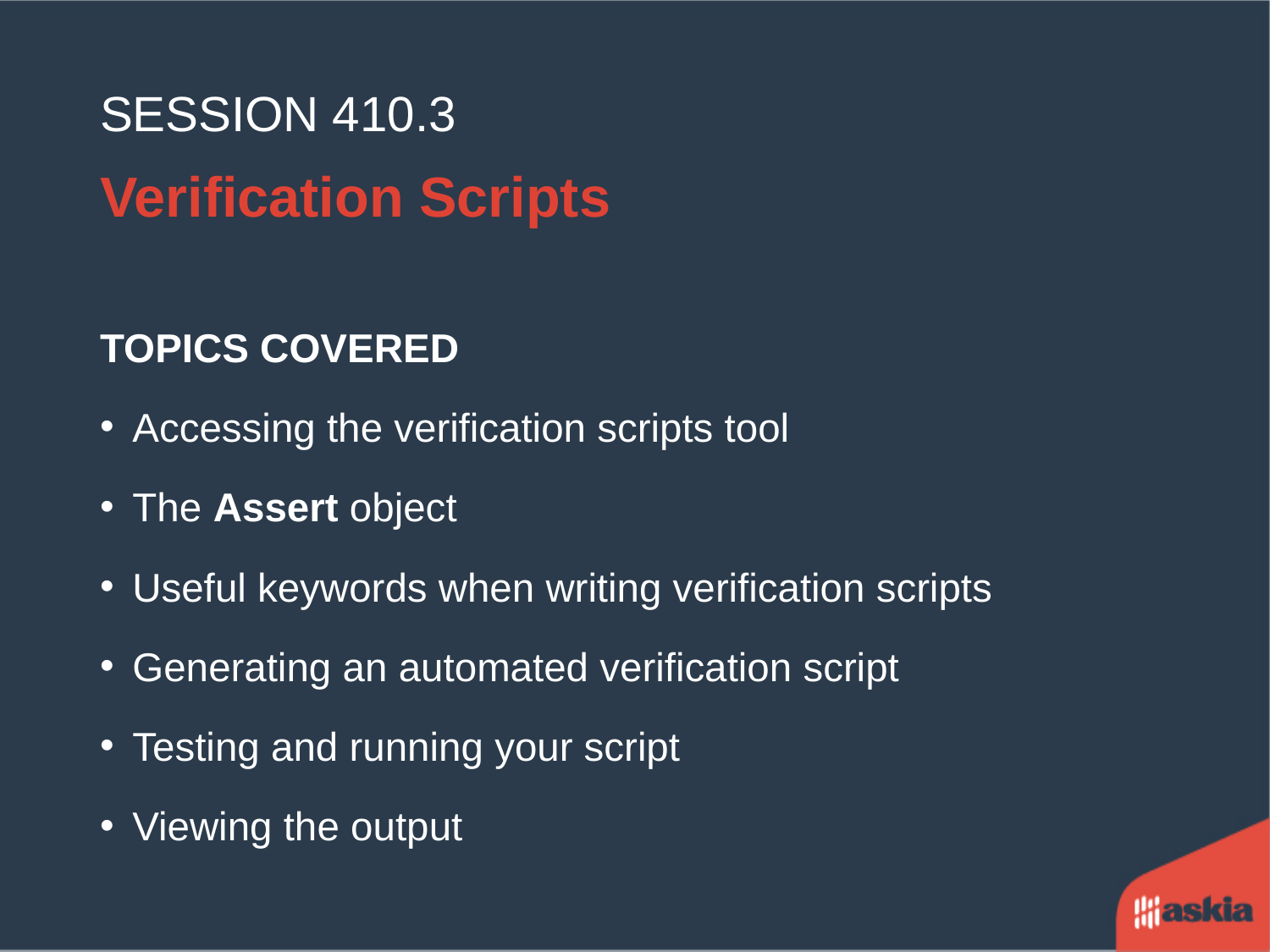

# Session 410.3
Verification Scripts
TOPICS COVERED
Accessing the verification scripts tool
The Assert object
Useful keywords when writing verification scripts
Generating an automated verification script
Testing and running your script
Viewing the output